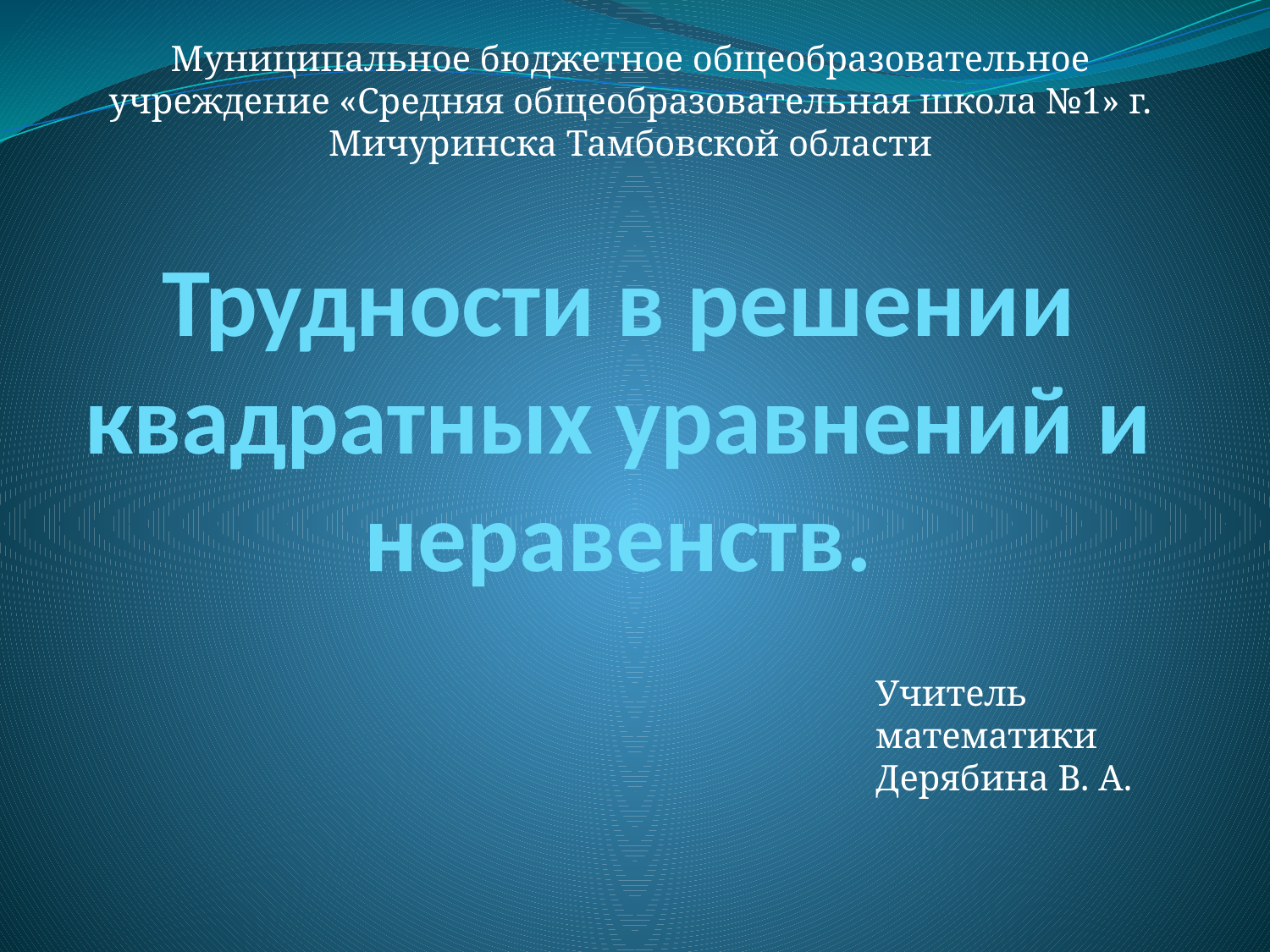

Муниципальное бюджетное общеобразовательное учреждение «Средняя общеобразовательная школа №1» г. Мичуринска Тамбовской области
# Трудности в решении квадратных уравнений и неравенств.
Учитель математики
Дерябина В. А.